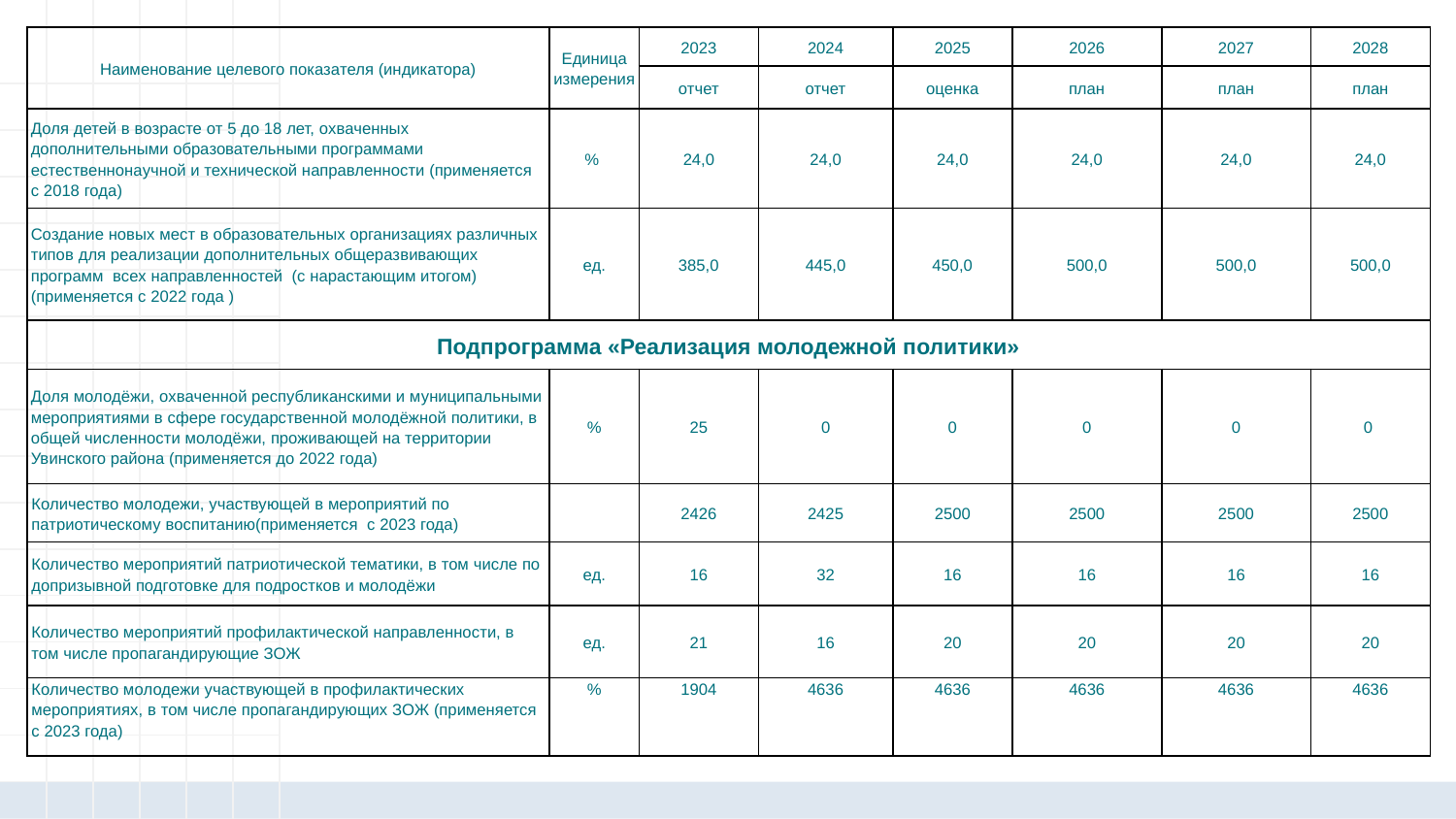

| Наименование целевого показателя (индикатора) | Единица измерения | 2023 | 2024 | 2025 | 2026 | 2027 | 2028 |
| --- | --- | --- | --- | --- | --- | --- | --- |
|  |  | отчет | отчет | оценка | план | план | план |
| Доля детей в возрасте от 5 до 18 лет, охваченных дополнительными образовательными программами естественнонаучной и технической направленности (применяется с 2018 года) | % | 24,0 | 24,0 | 24,0 | 24,0 | 24,0 | 24,0 |
| Создание новых мест в образовательных организациях различных типов для реализации дополнительных общеразвивающих программ всех направленностей (с нарастающим итогом) (применяется с 2022 года ) | ед. | 385,0 | 445,0 | 450,0 | 500,0 | 500,0 | 500,0 |
| Подпрограмма «Реализация молодежной политики» |  |  |  |  |  |  |  |
| Доля молодёжи, охваченной республиканскими и муниципальными мероприятиями в сфере государственной молодёжной политики, в общей численности молодёжи, проживающей на территории Увинского района (применяется до 2022 года) | % | 25 | 0 | 0 | 0 | 0 | 0 |
| Количество молодежи, участвующей в мероприятий по патриотическому воспитанию(применяется с 2023 года) |  | 2426 | 2425 | 2500 | 2500 | 2500 | 2500 |
| Количество мероприятий патриотической тематики, в том числе по допризывной подготовке для подростков и молодёжи | ед. | 16 | 32 | 16 | 16 | 16 | 16 |
| Количество мероприятий профилактической направленности, в том числе пропагандирующие ЗОЖ | ед. | 21 | 16 | 20 | 20 | 20 | 20 |
| Количество молодежи участвующей в профилактических мероприятиях, в том числе пропагандирующих ЗОЖ (применяется с 2023 года) | % | 1904 | 4636 | 4636 | 4636 | 4636 | 4636 |